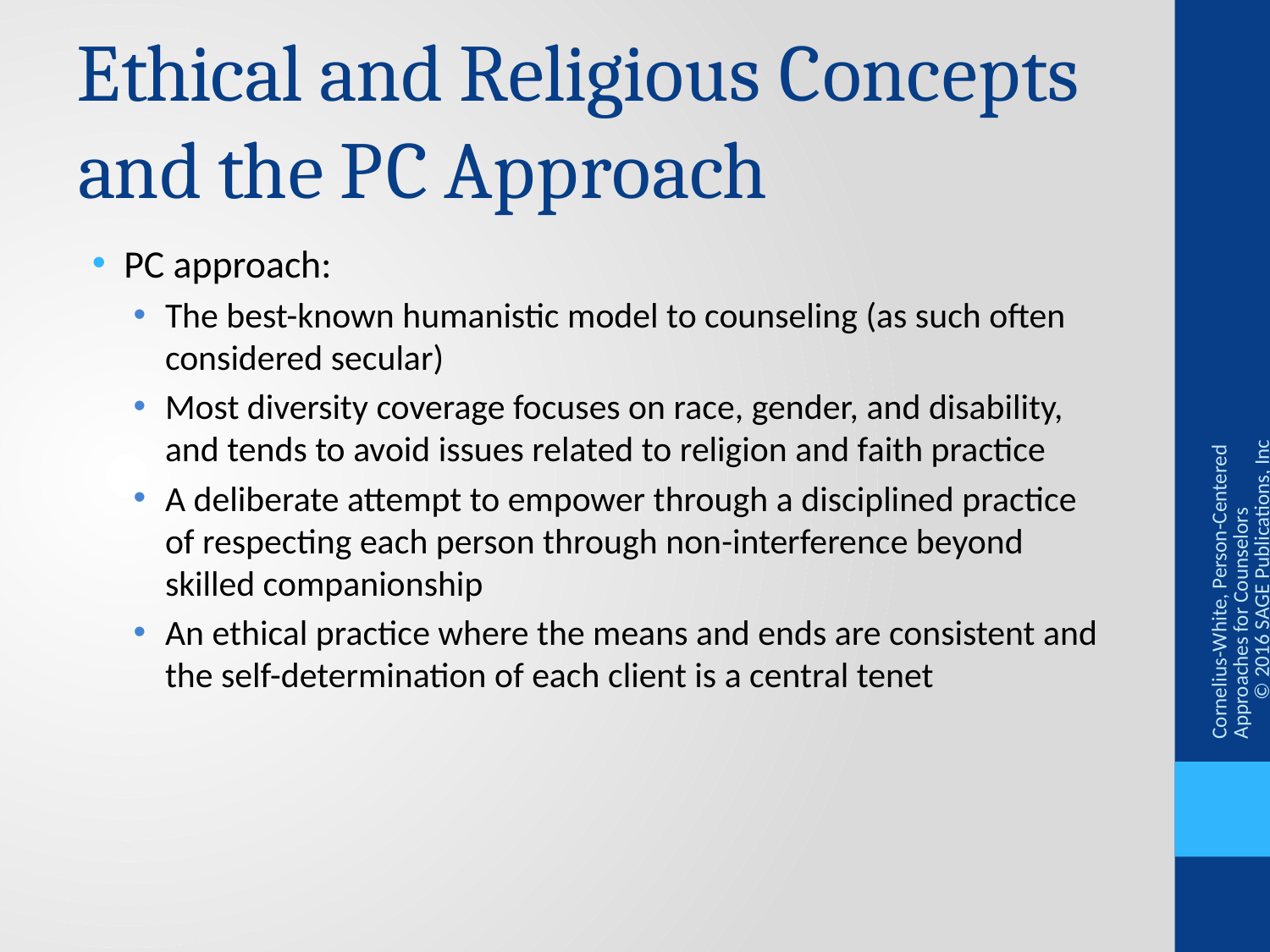

# Ethical and Religious Concepts and the PC Approach
PC approach:
The best-known humanistic model to counseling (as such often considered secular)
Most diversity coverage focuses on race, gender, and disability, and tends to avoid issues related to religion and faith practice
A deliberate attempt to empower through a disciplined practice of respecting each person through non-interference beyond skilled companionship
An ethical practice where the means and ends are consistent and the self-determination of each client is a central tenet
Cornelius-White, Person-Centered Approaches for Counselors                      © 2016 SAGE Publications, Inc.